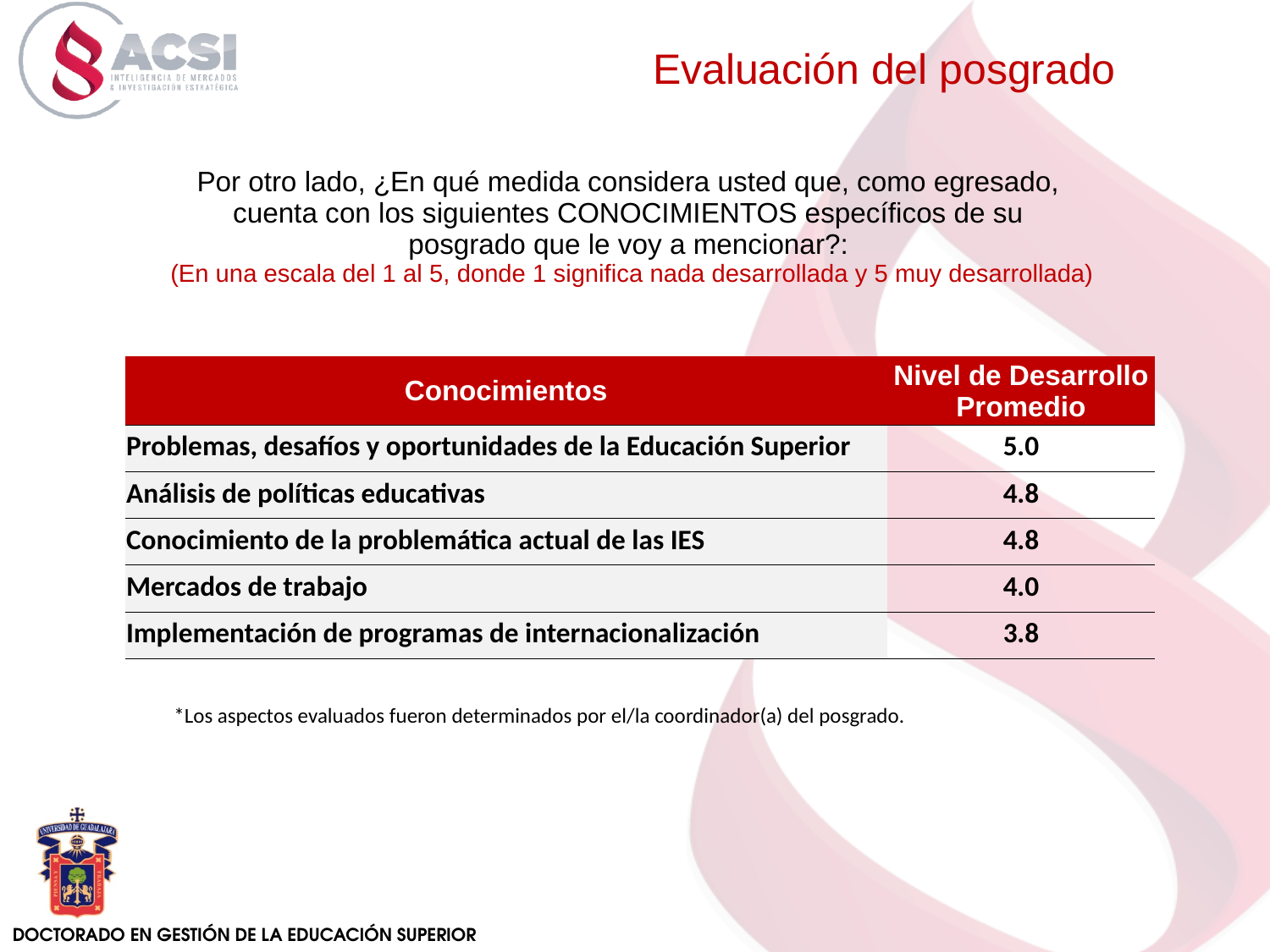

Evaluación del posgrado
Por otro lado, ¿En qué medida considera usted que, como egresado,
cuenta con los siguientes CONOCIMIENTOS específicos de su
posgrado que le voy a mencionar?:
(En una escala del 1 al 5, donde 1 significa nada desarrollada y 5 muy desarrollada)
| Conocimientos | Nivel de Desarrollo Promedio |
| --- | --- |
| Problemas, desafíos y oportunidades de la Educación Superior | 5.0 |
| Análisis de políticas educativas | 4.8 |
| Conocimiento de la problemática actual de las IES | 4.8 |
| Mercados de trabajo | 4.0 |
| Implementación de programas de internacionalización | 3.8 |
*Los aspectos evaluados fueron determinados por el/la coordinador(a) del posgrado.